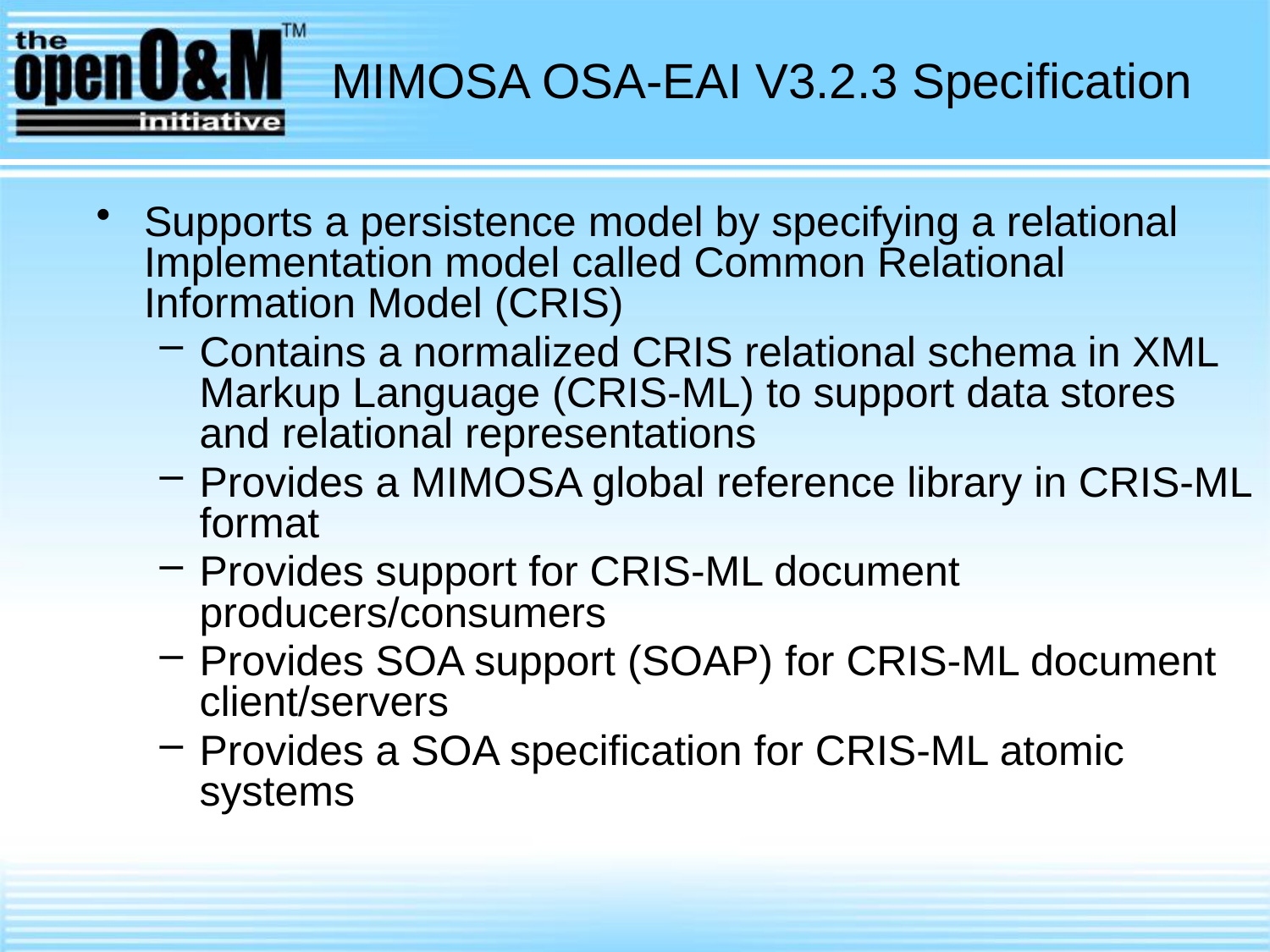

# MIMOSA OSA-EAI V3.2.3 Specification
Supports a persistence model by specifying a relational Implementation model called Common Relational Information Model (CRIS)
Contains a normalized CRIS relational schema in XML Markup Language (CRIS-ML) to support data stores and relational representations
Provides a MIMOSA global reference library in CRIS-ML format
Provides support for CRIS-ML document producers/consumers
Provides SOA support (SOAP) for CRIS-ML document client/servers
Provides a SOA specification for CRIS-ML atomic systems